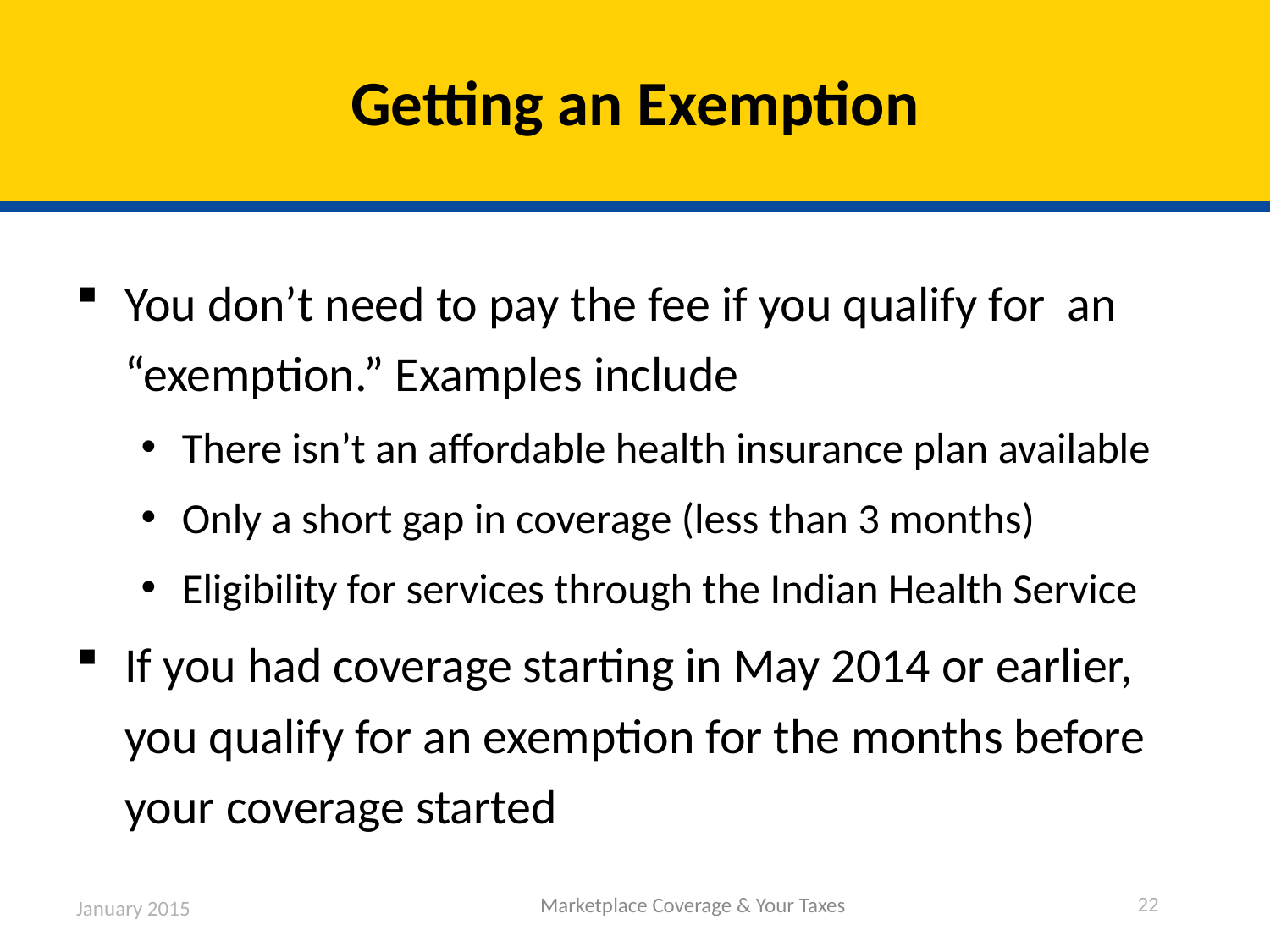

# Getting an Exemption
You don’t need to pay the fee if you qualify for  an “exemption.” Examples include
There isn’t an affordable health insurance plan available
Only a short gap in coverage (less than 3 months)
Eligibility for services through the Indian Health Service
If you had coverage starting in May 2014 or earlier, you qualify for an exemption for the months before your coverage started

22
January 2015